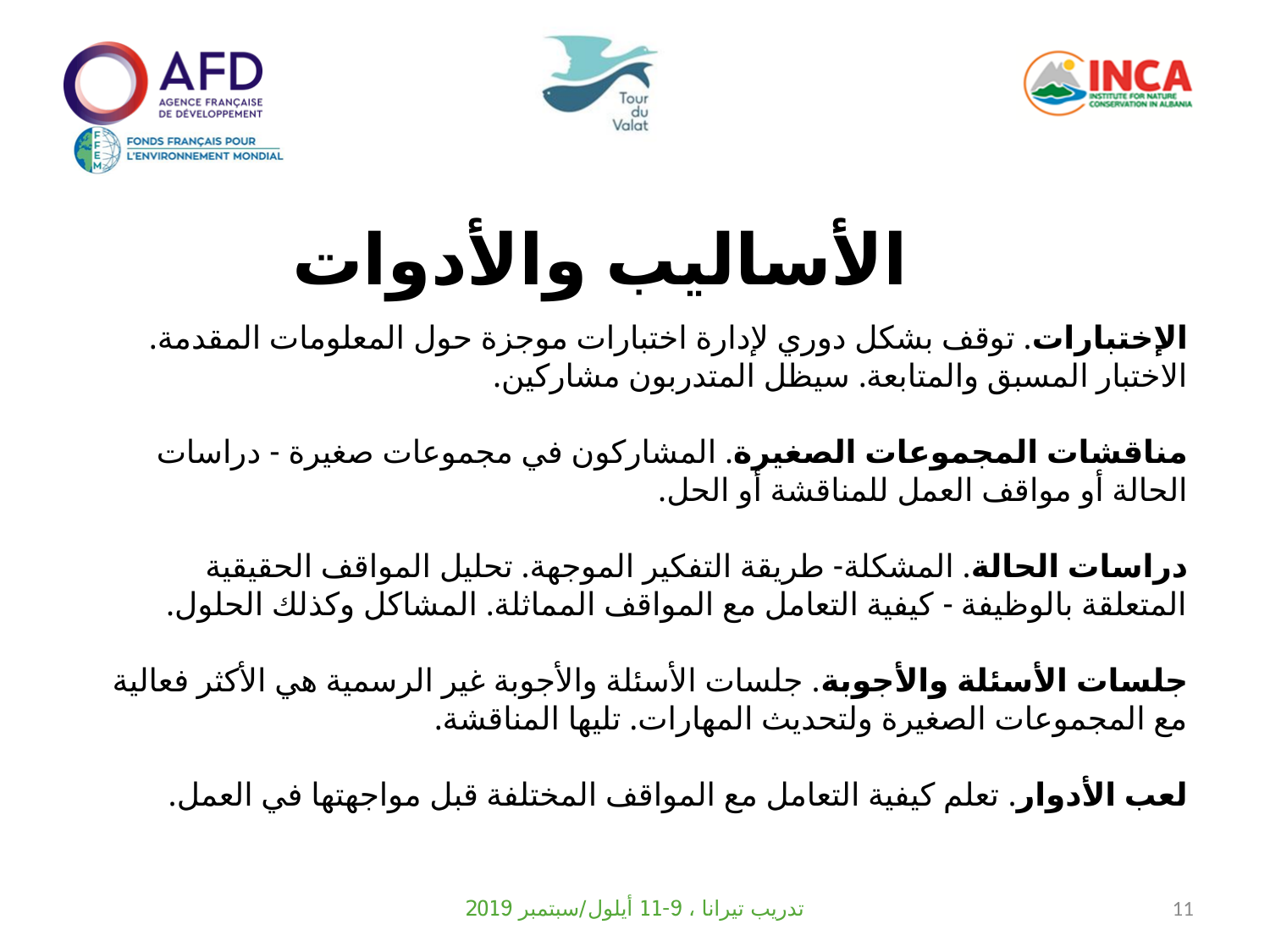

الأساليب والأدوات
الإختبارات. توقف بشكل دوري لإدارة اختبارات موجزة حول المعلومات المقدمة. الاختبار المسبق والمتابعة. سيظل المتدربون مشاركين.
مناقشات المجموعات الصغيرة. المشاركون في مجموعات صغيرة - دراسات الحالة أو مواقف العمل للمناقشة أو الحل.
دراسات الحالة. المشكلة- طريقة التفكير الموجهة. تحليل المواقف الحقيقية المتعلقة بالوظيفة - كيفية التعامل مع المواقف المماثلة. المشاكل وكذلك الحلول.
جلسات الأسئلة والأجوبة. جلسات الأسئلة والأجوبة غير الرسمية هي الأكثر فعالية مع المجموعات الصغيرة ولتحديث المهارات. تليها المناقشة.
لعب الأدوار. تعلم كيفية التعامل مع المواقف المختلفة قبل مواجهتها في العمل.

تدريب تيرانا ، 9-11 أيلول/سبتمبر 2019
11